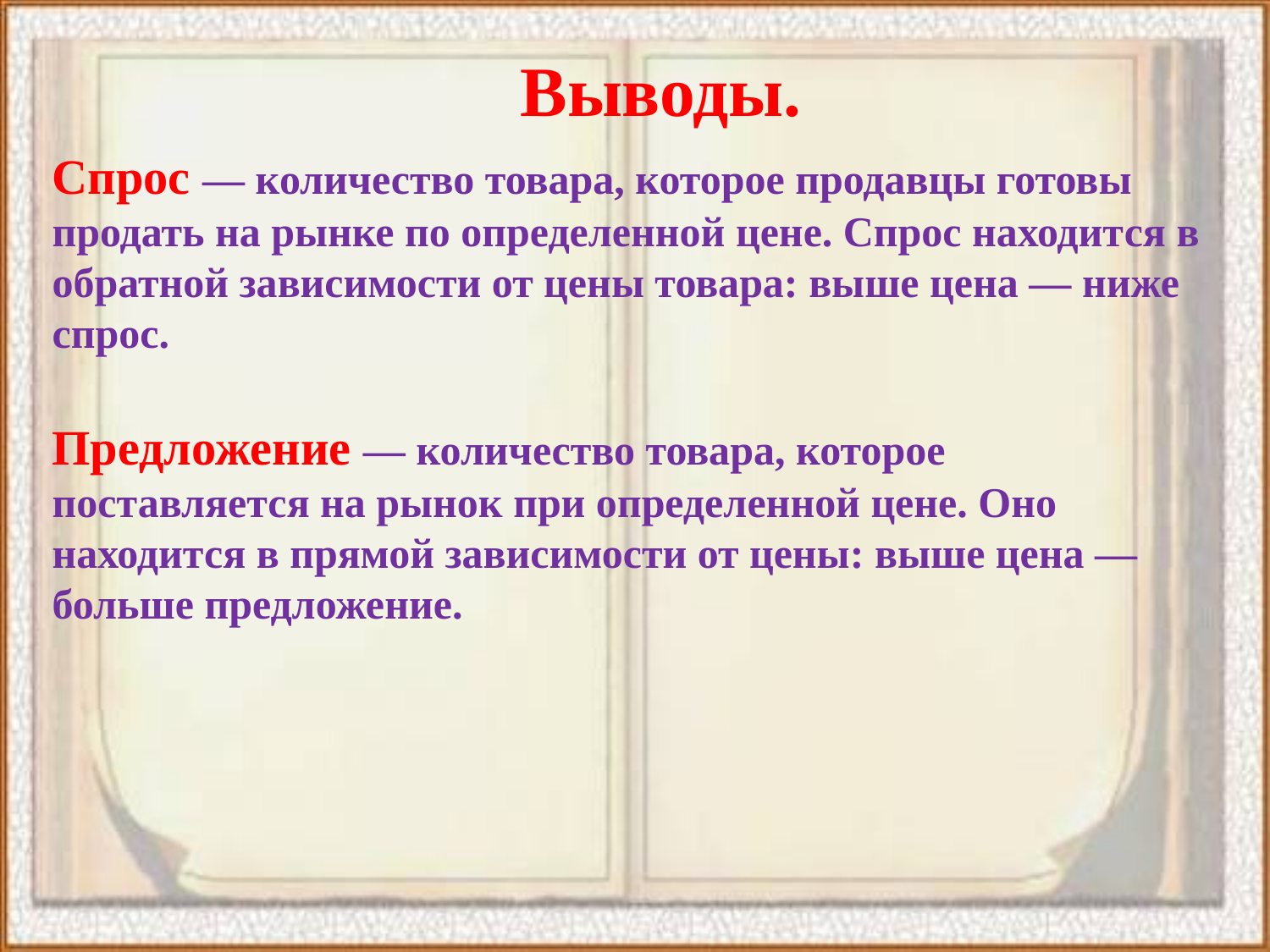

Выводы.
Спрос — количество товара, которое продавцы готовы продать на рынке по определенной цене. Спрос находится в обратной зависимости от цены товара: выше цена — ниже спрос.

Предложение — количество товара, которое поставляется на рынок при определенной цене. Оно находится в прямой зависимости от цены: выше цена — больше предложение.